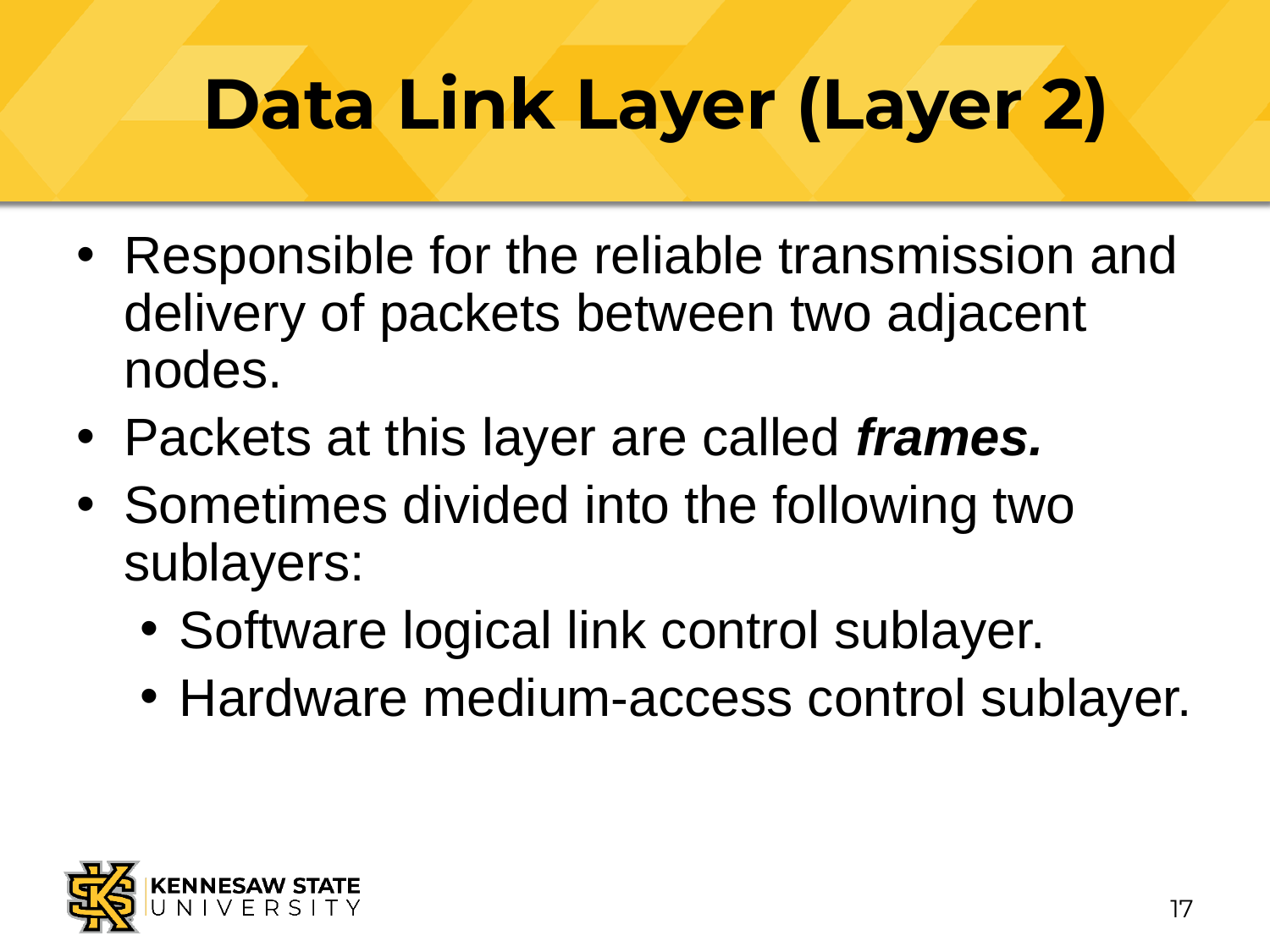

# Data Link Layer (Layer 2)
Responsible for the reliable transmission and delivery of packets between two adjacent nodes.
Packets at this layer are called frames.
Sometimes divided into the following two sublayers:
Software logical link control sublayer.
Hardware medium-access control sublayer.
17